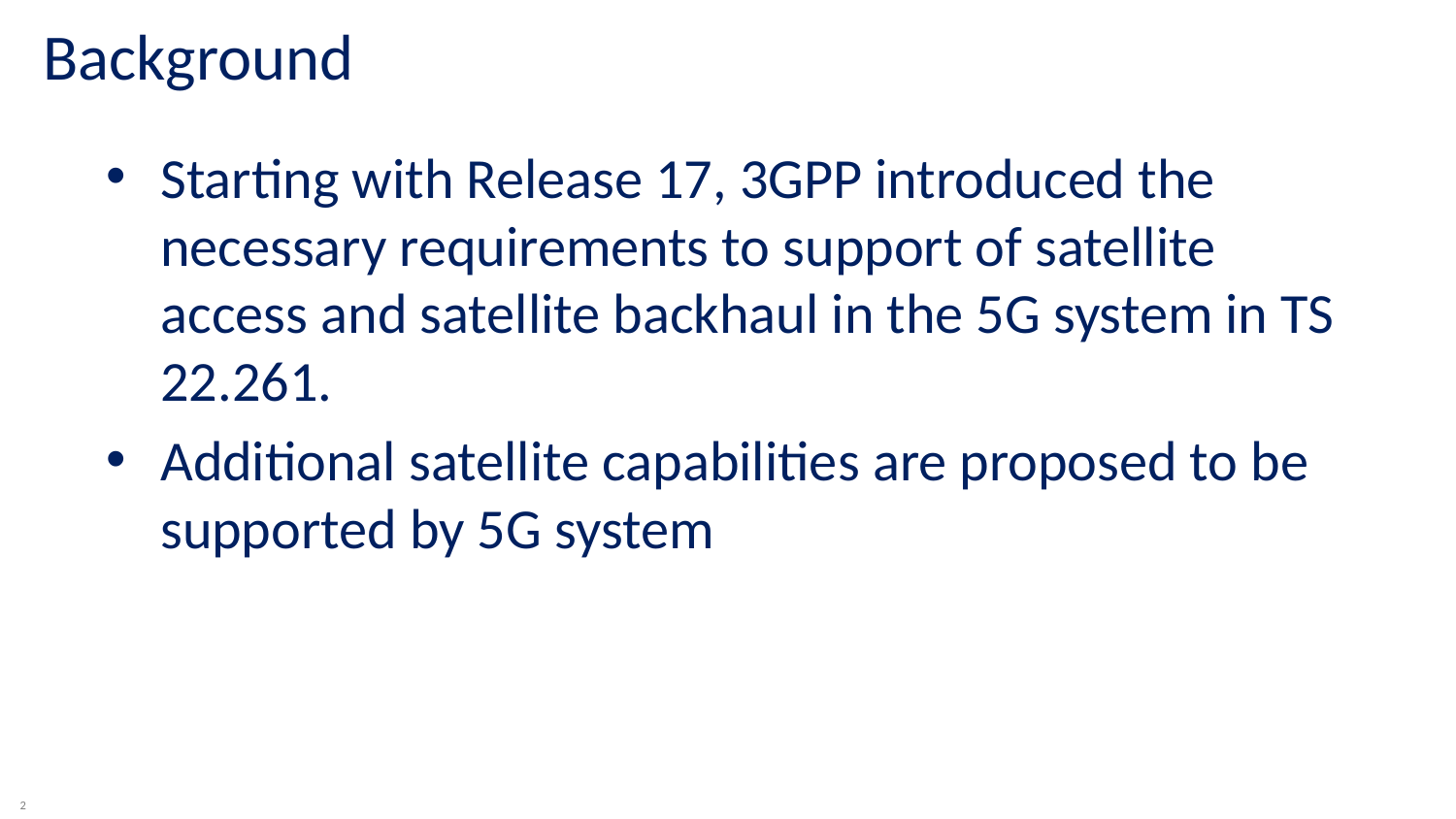

Background
Starting with Release 17, 3GPP introduced the necessary requirements to support of satellite access and satellite backhaul in the 5G system in TS 22.261.
Additional satellite capabilities are proposed to be supported by 5G system